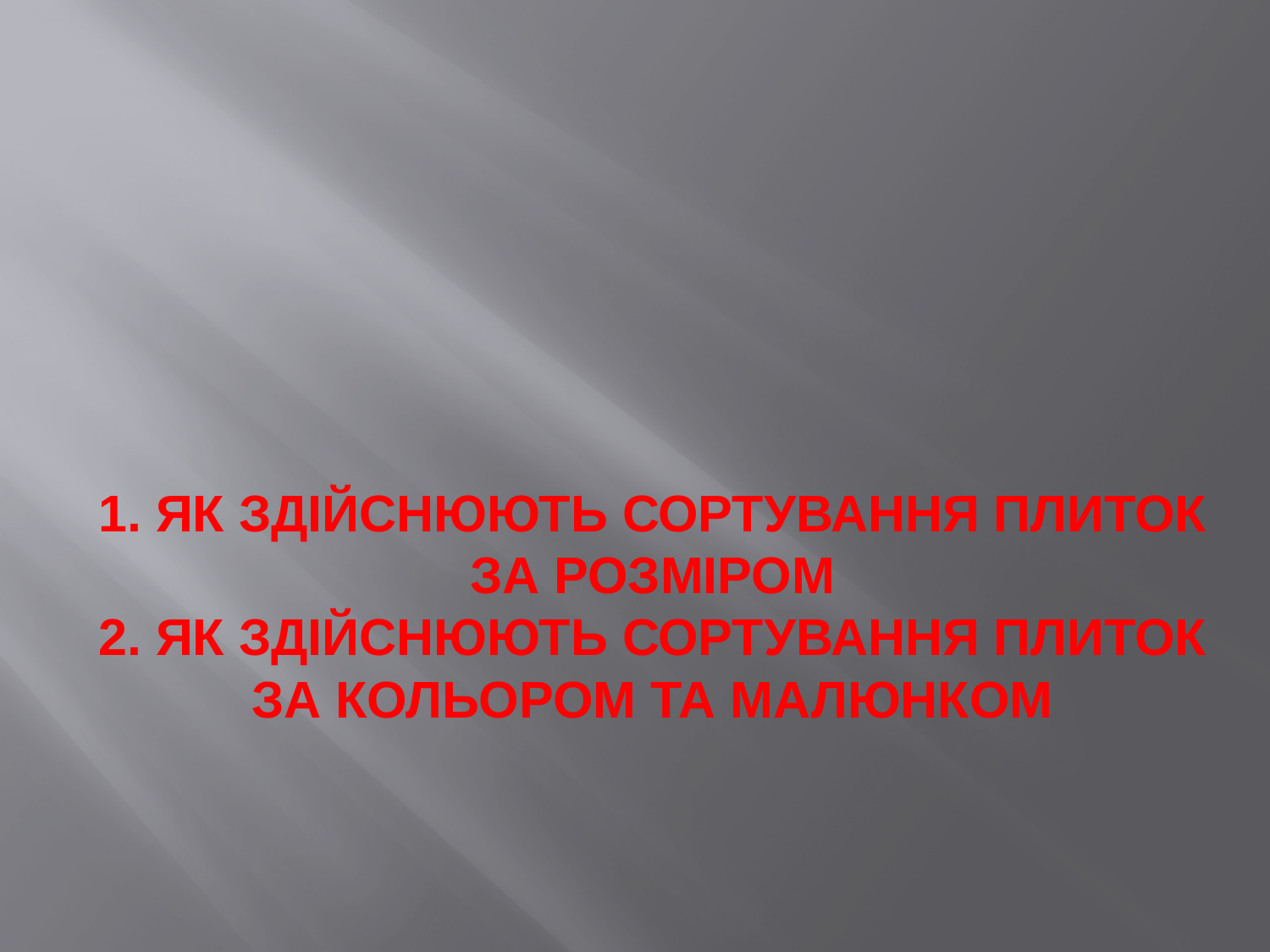

# 1. Як здійснюють сортування плиток за розміром 2. Як здійснюють сортування плиток за кольором та малюнком